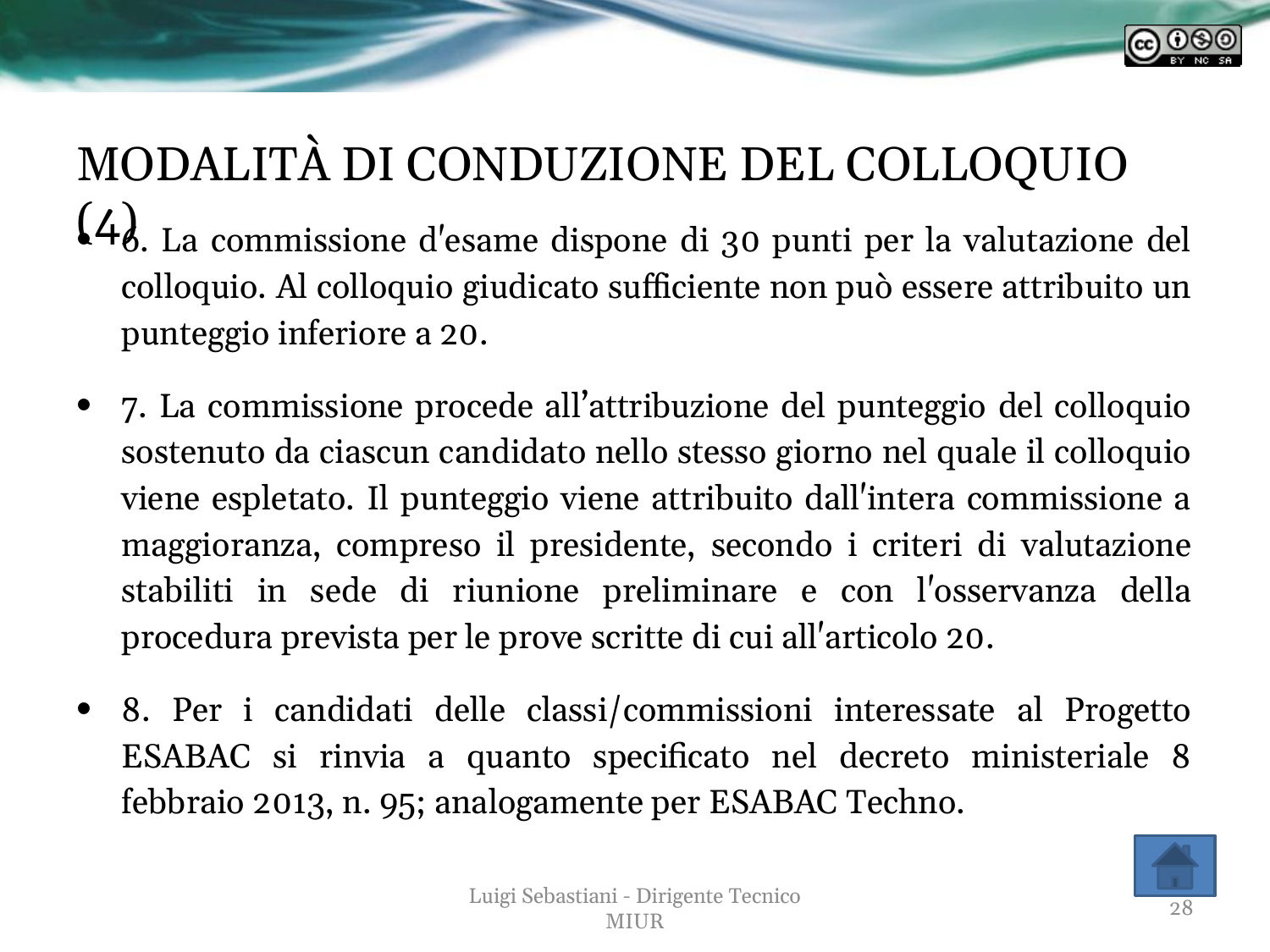

# MODALITÀ DI CONDUZIONE DEL COLLOQUIO (4)
6. La commissione d'esame dispone di 30 punti per la valutazione del colloquio. Al colloquio giudicato sufficiente non può essere attribuito un punteggio inferiore a 20.
7. La commissione procede all’attribuzione del punteggio del colloquio sostenuto da ciascun candidato nello stesso giorno nel quale il colloquio viene espletato. Il punteggio viene attribuito dall'intera commissione a maggioranza, compreso il presidente, secondo i criteri di valutazione stabiliti in sede di riunione preliminare e con l'osservanza della procedura prevista per le prove scritte di cui all'articolo 20.
8. Per i candidati delle classi/commissioni interessate al Progetto ESABAC si rinvia a quanto specificato nel decreto ministeriale 8 febbraio 2013, n. 95; analogamente per ESABAC Techno.

Luigi Sebastiani - Dirigente Tecnico MIUR
28